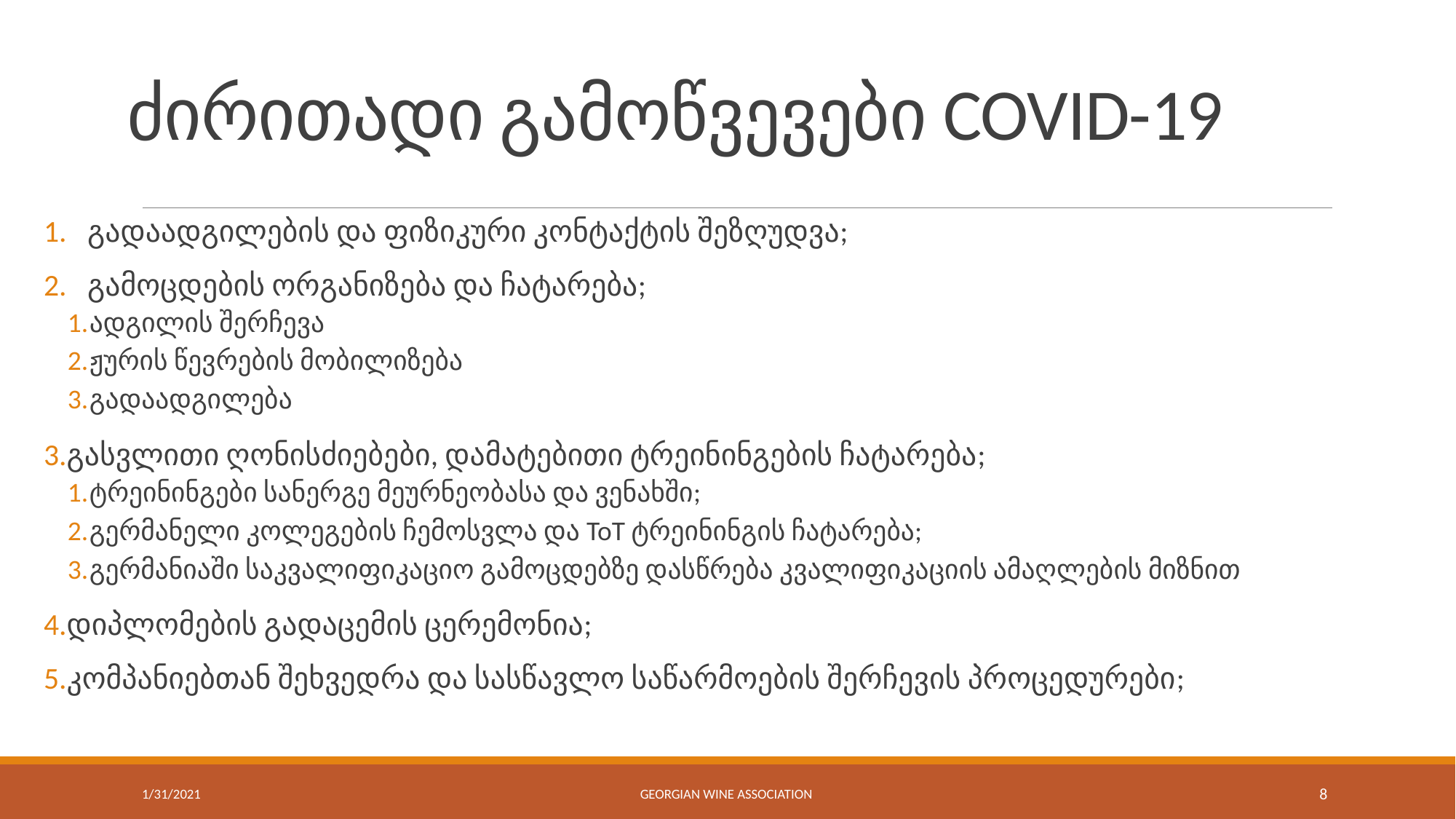

# ძირითადი გამოწვევები COVID-19
   გადაადგილების და ფიზიკური კონტაქტის შეზღუდვა;
   გამოცდების ორგანიზება და ჩატარება;
ადგილის შერჩევა
ჟურის წევრების მობილიზება
გადაადგილება
გასვლითი ღონისძიებები, დამატებითი ტრეინინგების ჩატარება;
ტრეინინგები სანერგე მეურნეობასა და ვენახში;
გერმანელი კოლეგების ჩემოსვლა და ToT ტრეინინგის ჩატარება;
გერმანიაში საკვალიფიკაციო გამოცდებზე დასწრება კვალიფიკაციის ამაღლების მიზნით
დიპლომების გადაცემის ცერემონია;
კომპანიებთან შეხვედრა და სასწავლო საწარმოების შერჩევის პროცედურები;

1/31/2021
Georgian Wine Association
8